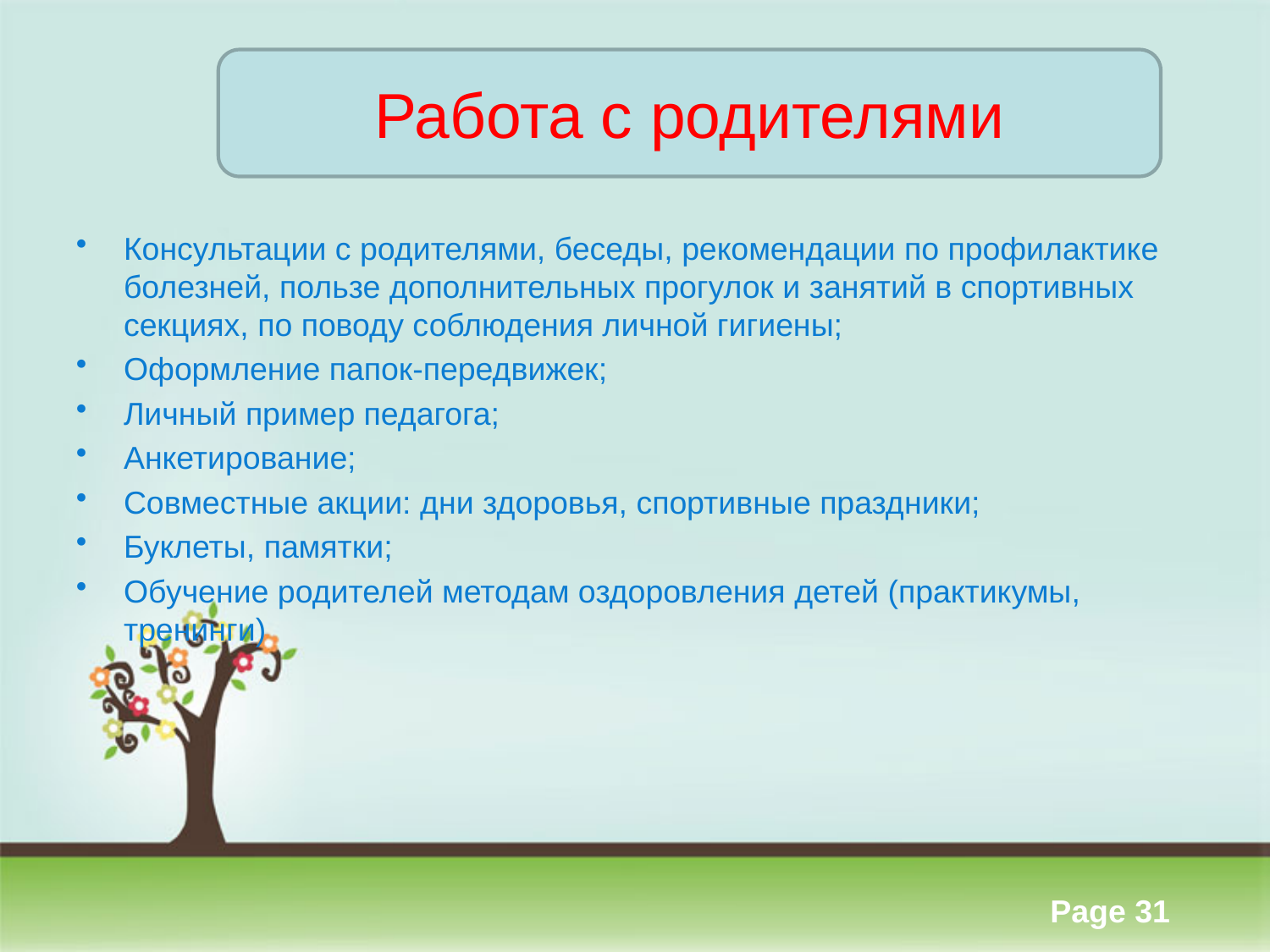

#
Работа с родителями
Консультации с родителями, беседы, рекомендации по профилактике болезней, пользе дополнительных прогулок и занятий в спортивных секциях, по поводу соблюдения личной гигиены;
Оформление папок-передвижек;
Личный пример педагога;
Анкетирование;
Совместные акции: дни здоровья, спортивные праздники;
Буклеты, памятки;
Обучение родителей методам оздоровления детей (практикумы, тренинги)